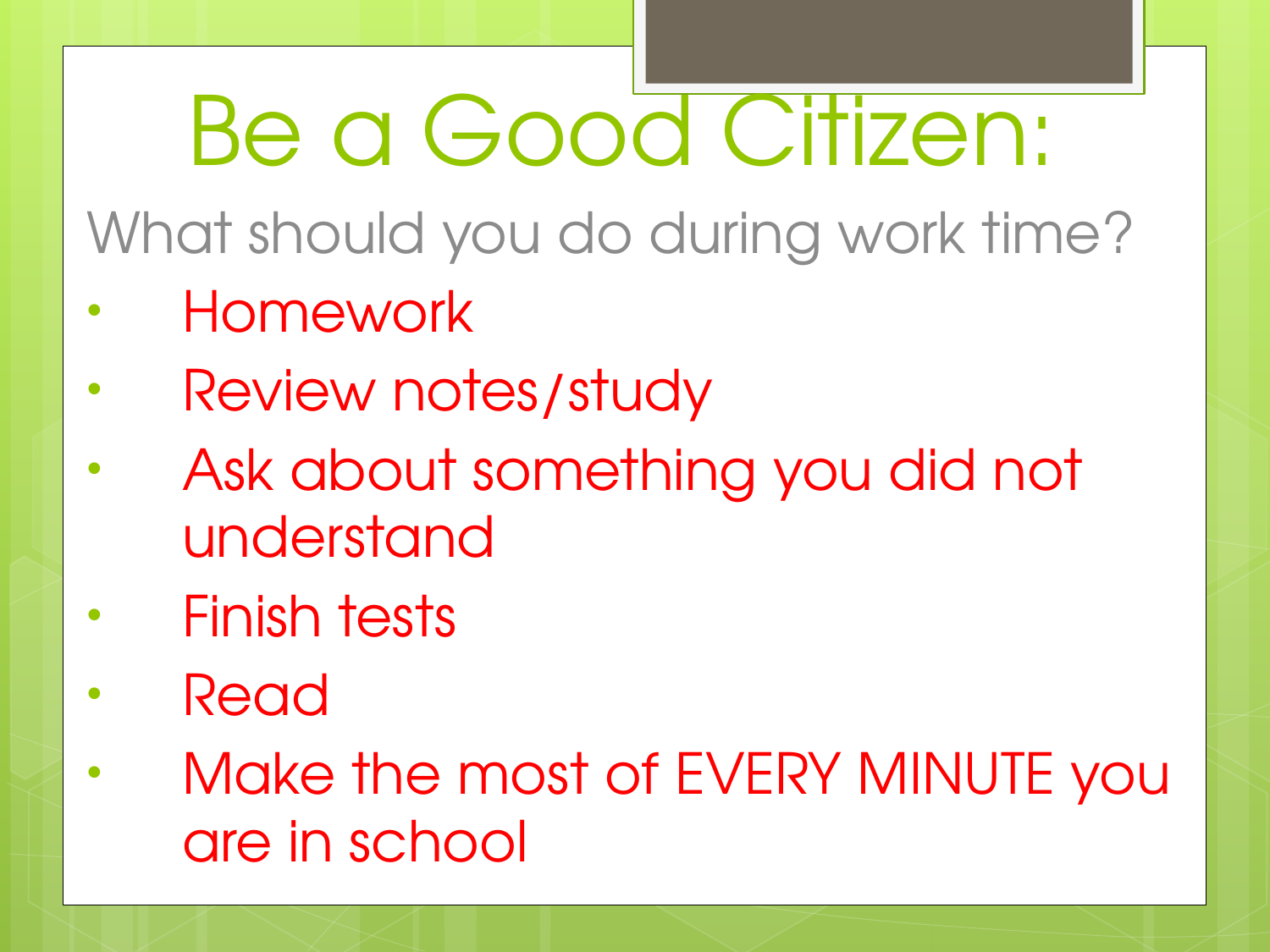

# Be a Good Citizen:
What should you do during work time?
Homework
Review notes/study
Ask about something you did not understand
Finish tests
Read
Make the most of EVERY MINUTE you are in school